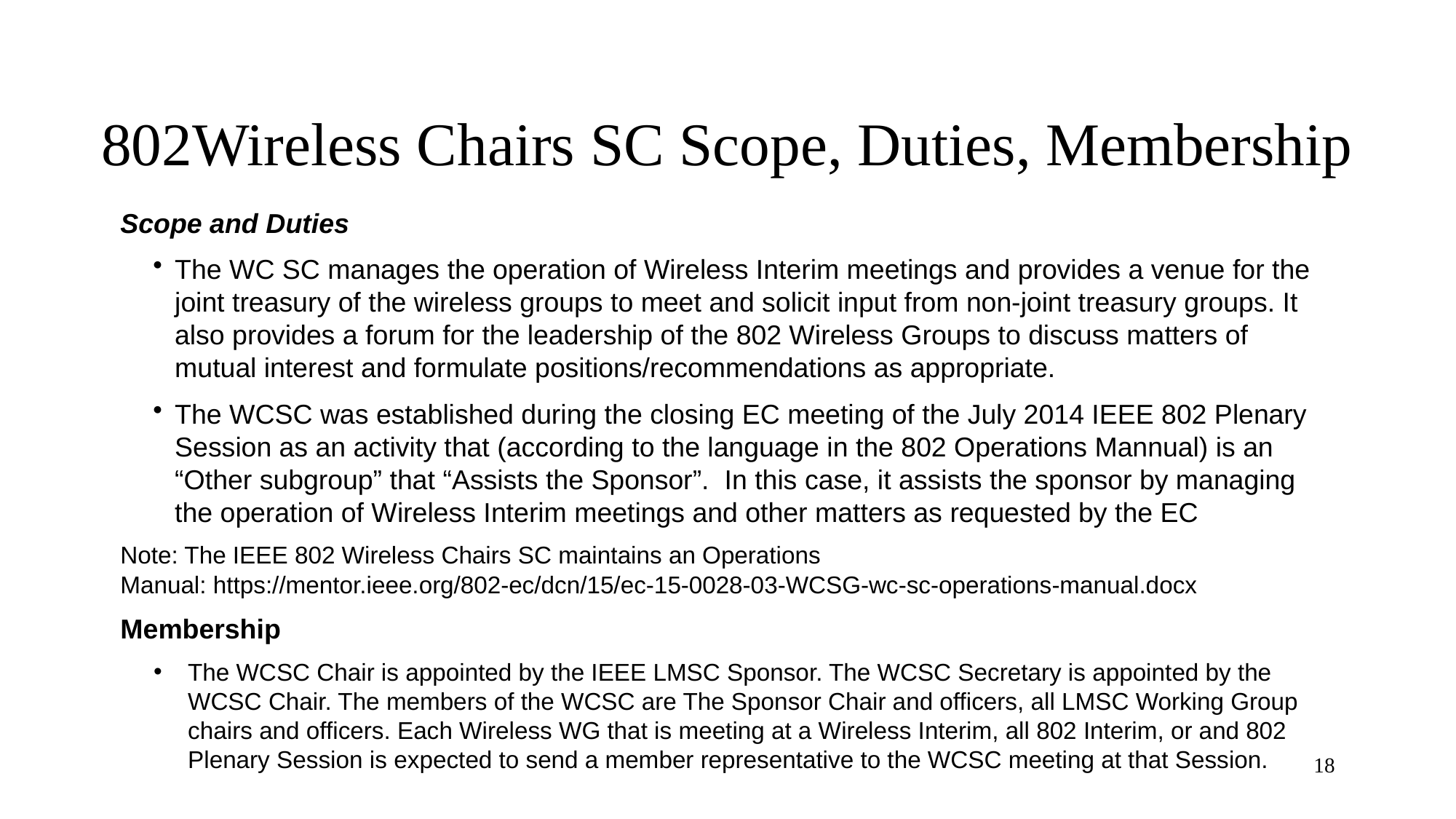

# 802Wireless Chairs SC Scope, Duties, Membership
Scope and Duties
The WC SC manages the operation of Wireless Interim meetings and provides a venue for the joint treasury of the wireless groups to meet and solicit input from non-joint treasury groups. It also provides a forum for the leadership of the 802 Wireless Groups to discuss matters of mutual interest and formulate positions/recommendations as appropriate.
The WCSC was established during the closing EC meeting of the July 2014 IEEE 802 Plenary Session as an activity that (according to the language in the 802 Operations Mannual) is an “Other subgroup” that “Assists the Sponsor”.  In this case, it assists the sponsor by managing the operation of Wireless Interim meetings and other matters as requested by the EC
Note: The IEEE 802 Wireless Chairs SC maintains an Operations Manual: https://mentor.ieee.org/802-ec/dcn/15/ec-15-0028-03-WCSG-wc-sc-operations-manual.docx
Membership
The WCSC Chair is appointed by the IEEE LMSC Sponsor. The WCSC Secretary is appointed by the WCSC Chair. The members of the WCSC are The Sponsor Chair and officers, all LMSC Working Group chairs and officers. Each Wireless WG that is meeting at a Wireless Interim, all 802 Interim, or and 802 Plenary Session is expected to send a member representative to the WCSC meeting at that Session.
18